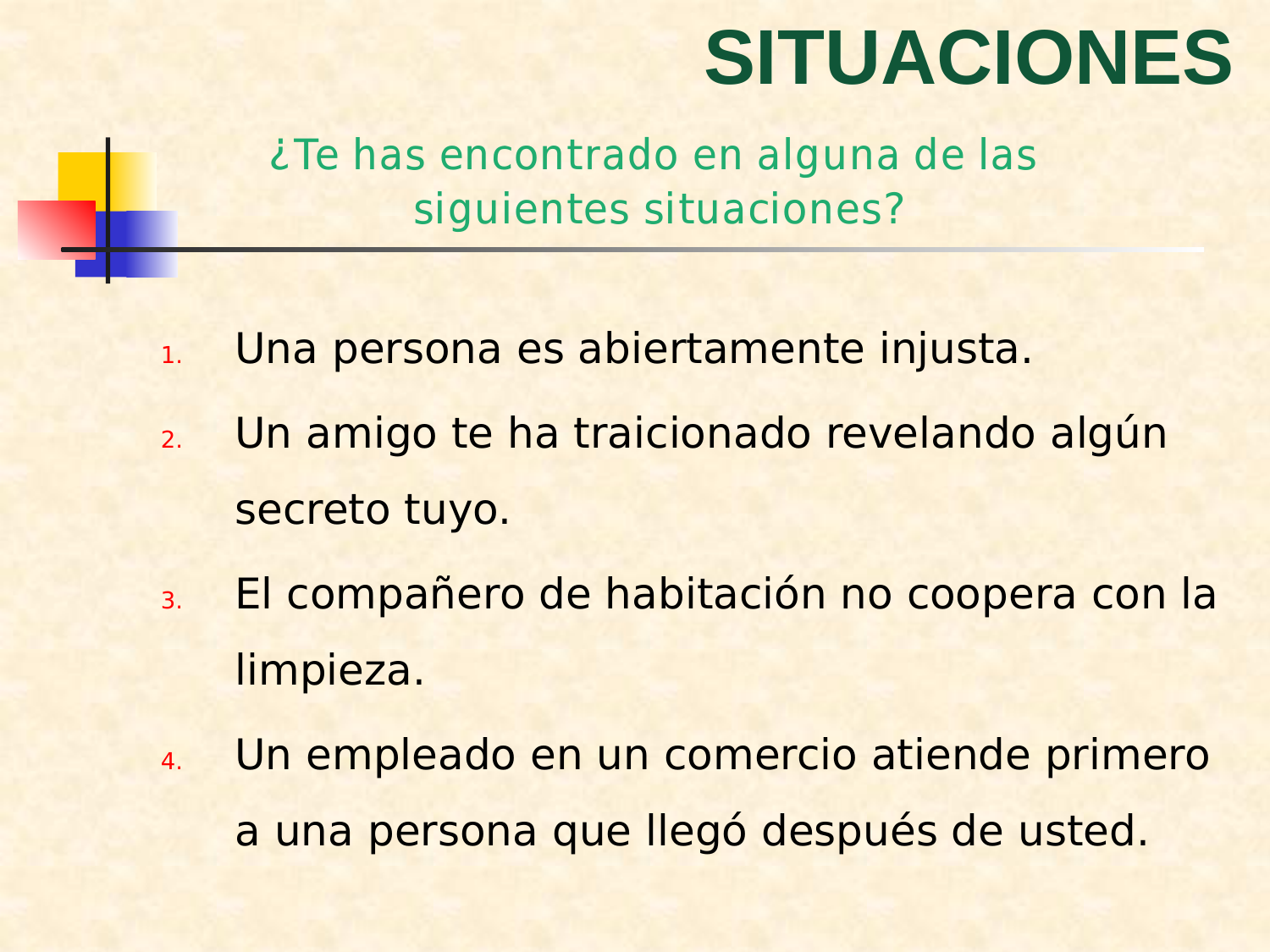

# SITUACIONES
¿Te has encontrado en alguna de las
siguientes situaciones?

Una persona es abiertamente injusta.
Un amigo te ha traicionado revelando algún secreto tuyo.
El compañero de habitación no coopera con la limpieza.
Un empleado en un comercio atiende primero a una persona que llegó después de usted.